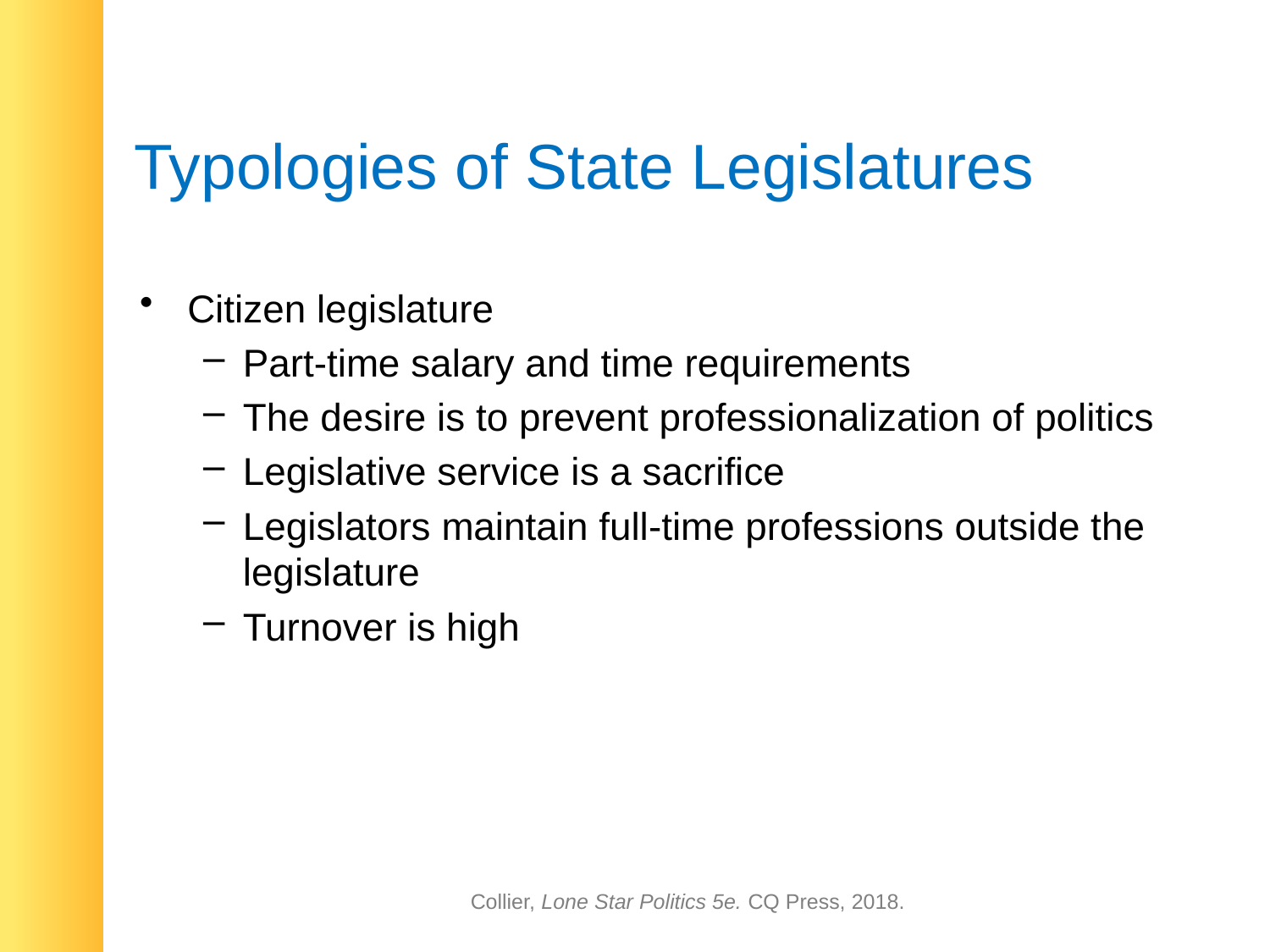

# Typologies of State Legislatures
Citizen legislature
Part-time salary and time requirements
The desire is to prevent professionalization of politics
Legislative service is a sacrifice
Legislators maintain full-time professions outside the legislature
Turnover is high
Collier, Lone Star Politics 5e. CQ Press, 2018.